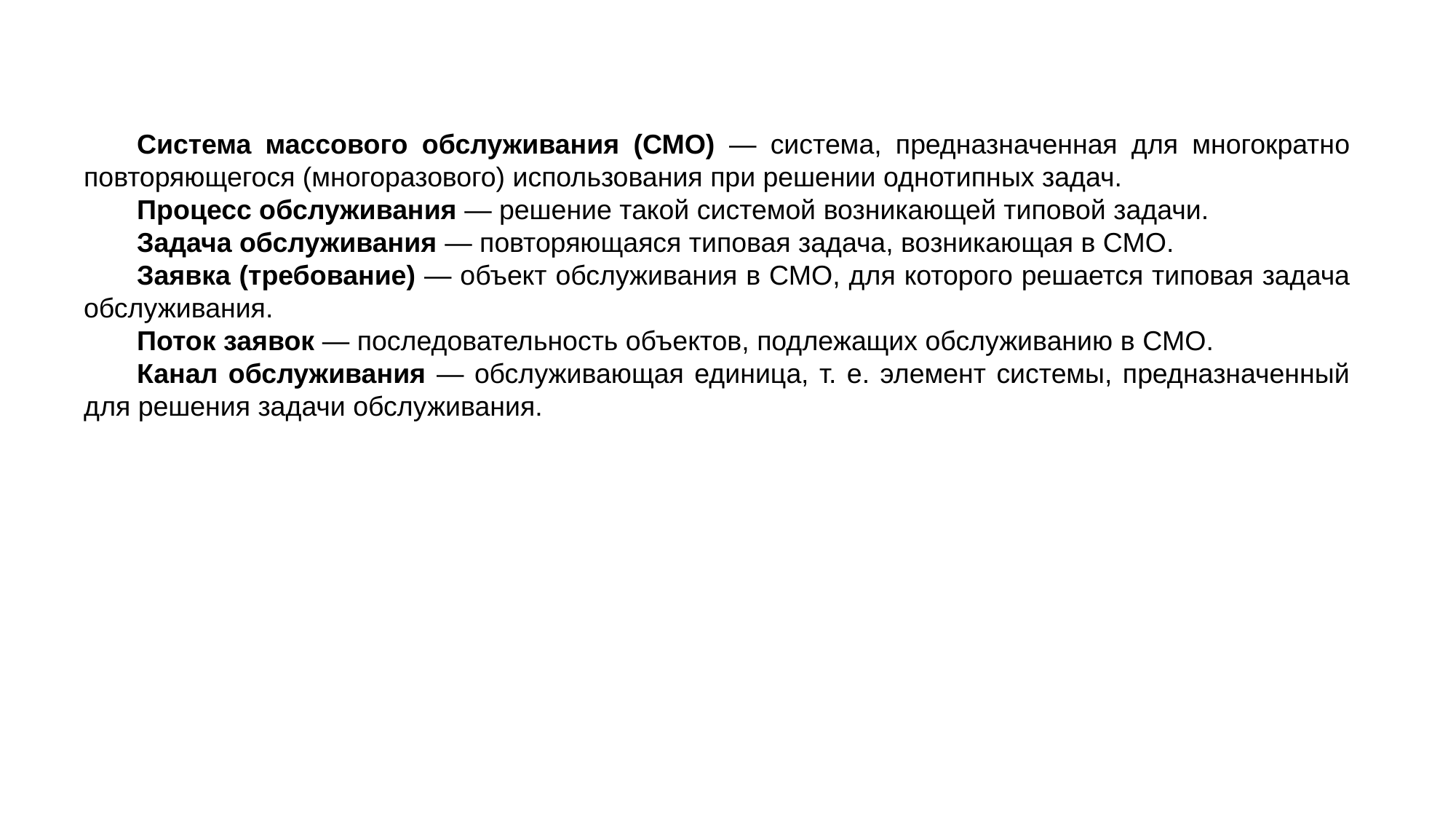

Система массового обслуживания (СМО) — система, предназначенная для многократно повторяющегося (многоразового) использования при решении однотипных задач.
Процесс обслуживания — решение такой системой возникающей типовой задачи.
Задача обслуживания — повторяющаяся типовая задача, возникающая в СМО.
Заявка (требование) — объект обслуживания в СМО, для которого решается типовая задача обслуживания.
Поток заявок — последовательность объектов, подлежащих обслуживанию в СМО.
Канал обслуживания — обслуживающая единица, т. е. элемент системы, предназначенный для решения задачи обслуживания.